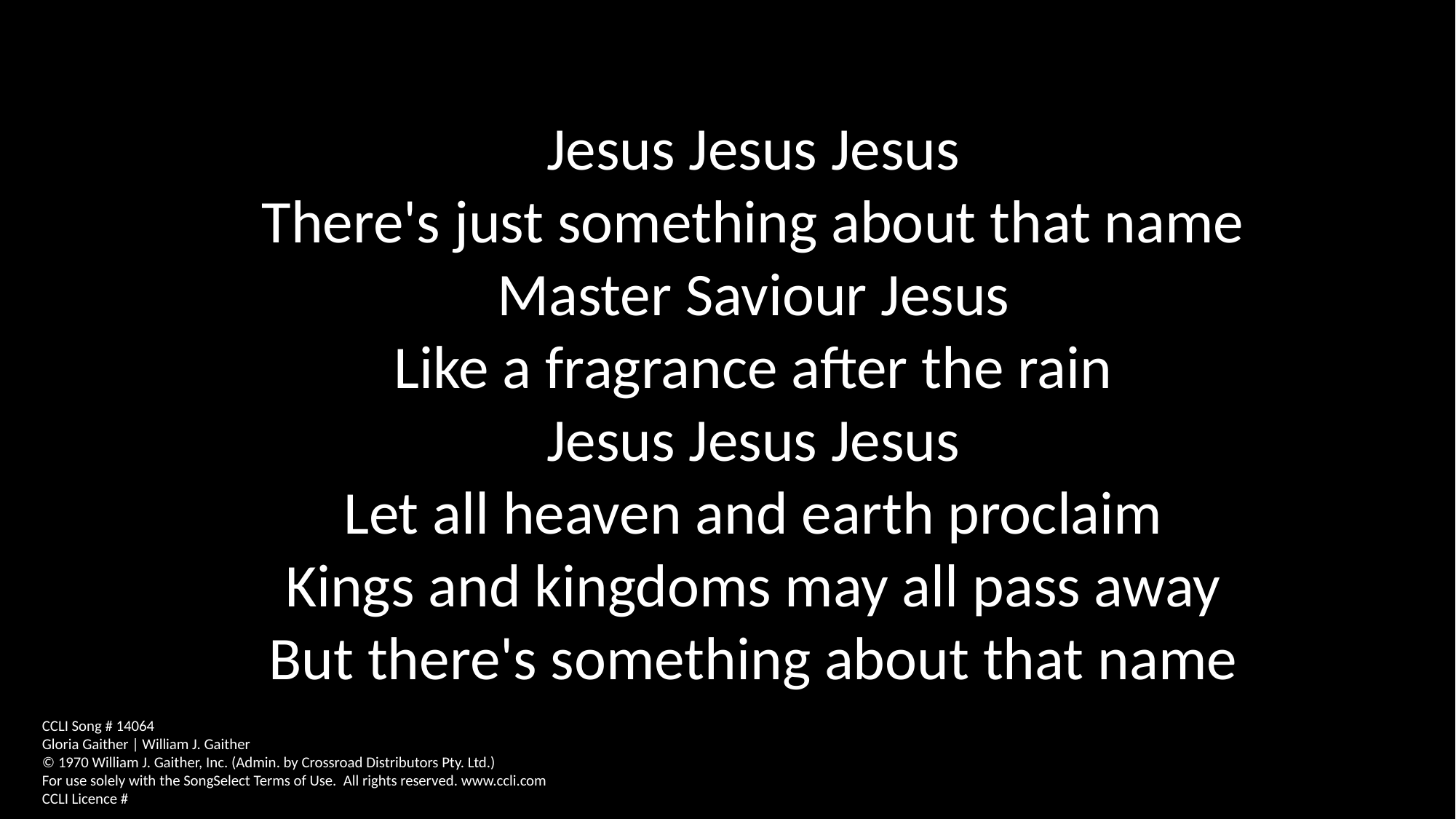

Jesus Jesus Jesus
There's just something about that name
Master Saviour Jesus
Like a fragrance after the rain
Jesus Jesus Jesus
Let all heaven and earth proclaim
Kings and kingdoms may all pass away
But there's something about that name
CCLI Song # 14064
Gloria Gaither | William J. Gaither
© 1970 William J. Gaither, Inc. (Admin. by Crossroad Distributors Pty. Ltd.)
For use solely with the SongSelect Terms of Use.  All rights reserved. www.ccli.com
CCLI Licence #